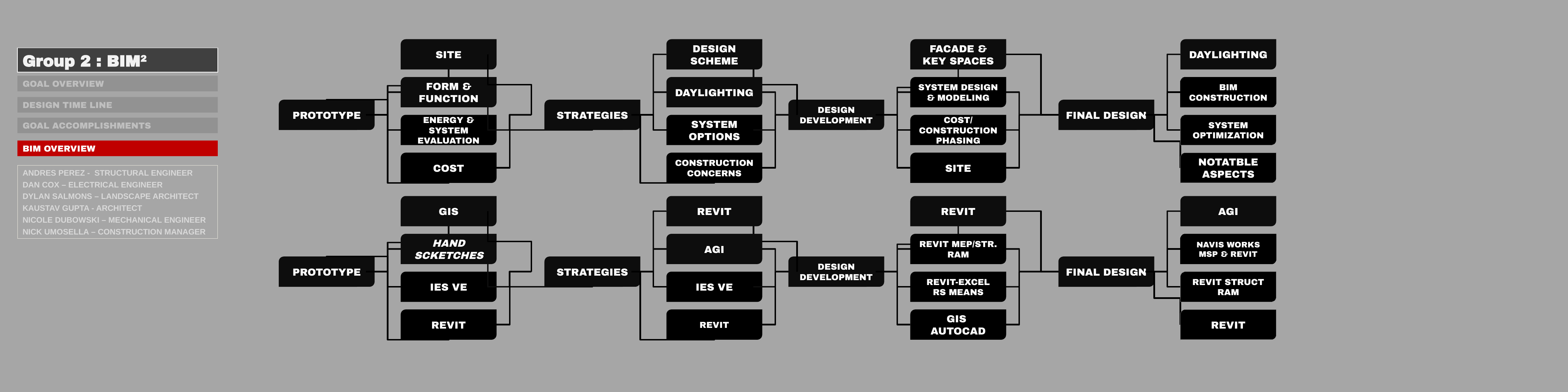

SITE
DESIGN
SCHEME
FACADE & KEY SPACES
DAYLIGHTING
FORM & FUNCTION
DAYLIGHTING
SYSTEM DESIGN & MODELING
BIM CONSTRUCTION
PROTOTYPE
STRATEGIES
DESIGN DEVELOPMENT
FINAL DESIGN
ENERGY & SYSTEM EVALUATION
SYSTEM OPTIONS
COST/ CONSTRUCTION PHASING
SYSTEM OPTIMIZATION
COST
CONSTRUCTION CONCERNS
SITE
NOTATBLE ASPECTS
Group 2 : BIM2
GOAL OVERVIEW
DESIGN TIME LINE
GOAL ACCOMPLISHMENTS
BIM OVERVIEW
ANDRES PEREZ -  STRUCTURAL ENGINEER
DAN COX – ELECTRICAL ENGINEER
DYLAN SALMONS – LANDSCAPE ARCHITECT
KAUSTAV GUPTA - ARCHITECT
NICOLE DUBOWSKI – MECHANICAL ENGINEER
NICK UMOSELLA – CONSTRUCTION MANAGER
GIS
REVIT
REVIT
AGI
HAND SCKETCHES
AGI
REVIT MEP/STR.
RAM
NAVIS WORKS
MSP & REVIT
PROTOTYPE
STRATEGIES
DESIGN DEVELOPMENT
FINAL DESIGN
IES VE
IES VE
REVIT-EXCEL
RS MEANS
REVIT STRUCT
RAM
REVIT
REVIT
GIS
AUTOCAD
REVIT